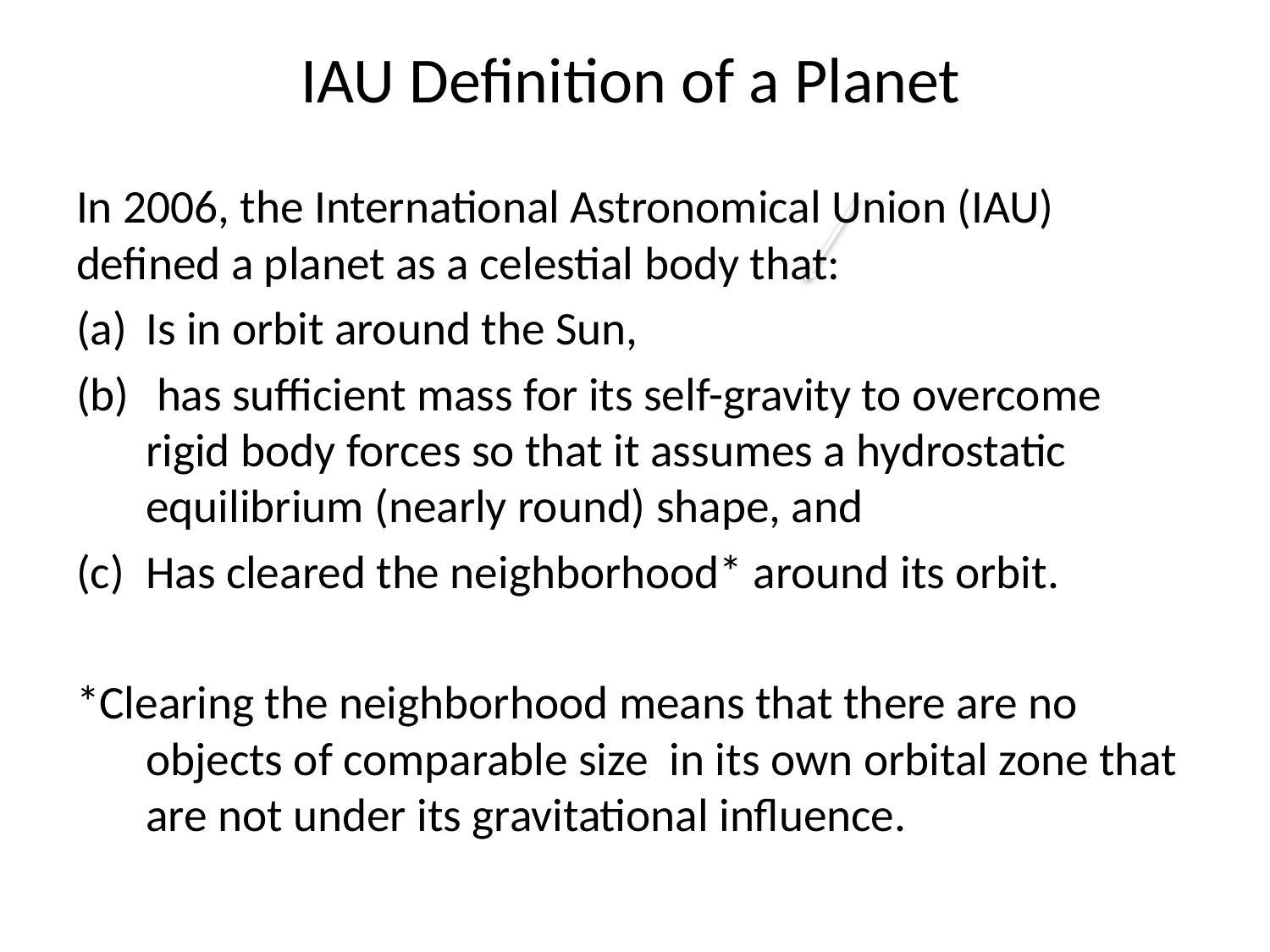

# IAU Definition of a Planet
In 2006, the International Astronomical Union (IAU) defined a planet as a celestial body that:
Is in orbit around the Sun,
 has sufficient mass for its self-gravity to overcome rigid body forces so that it assumes a hydrostatic equilibrium (nearly round) shape, and
Has cleared the neighborhood* around its orbit.

*Clearing the neighborhood means that there are no objects of comparable size  in its own orbital zone that are not under its gravitational influence.